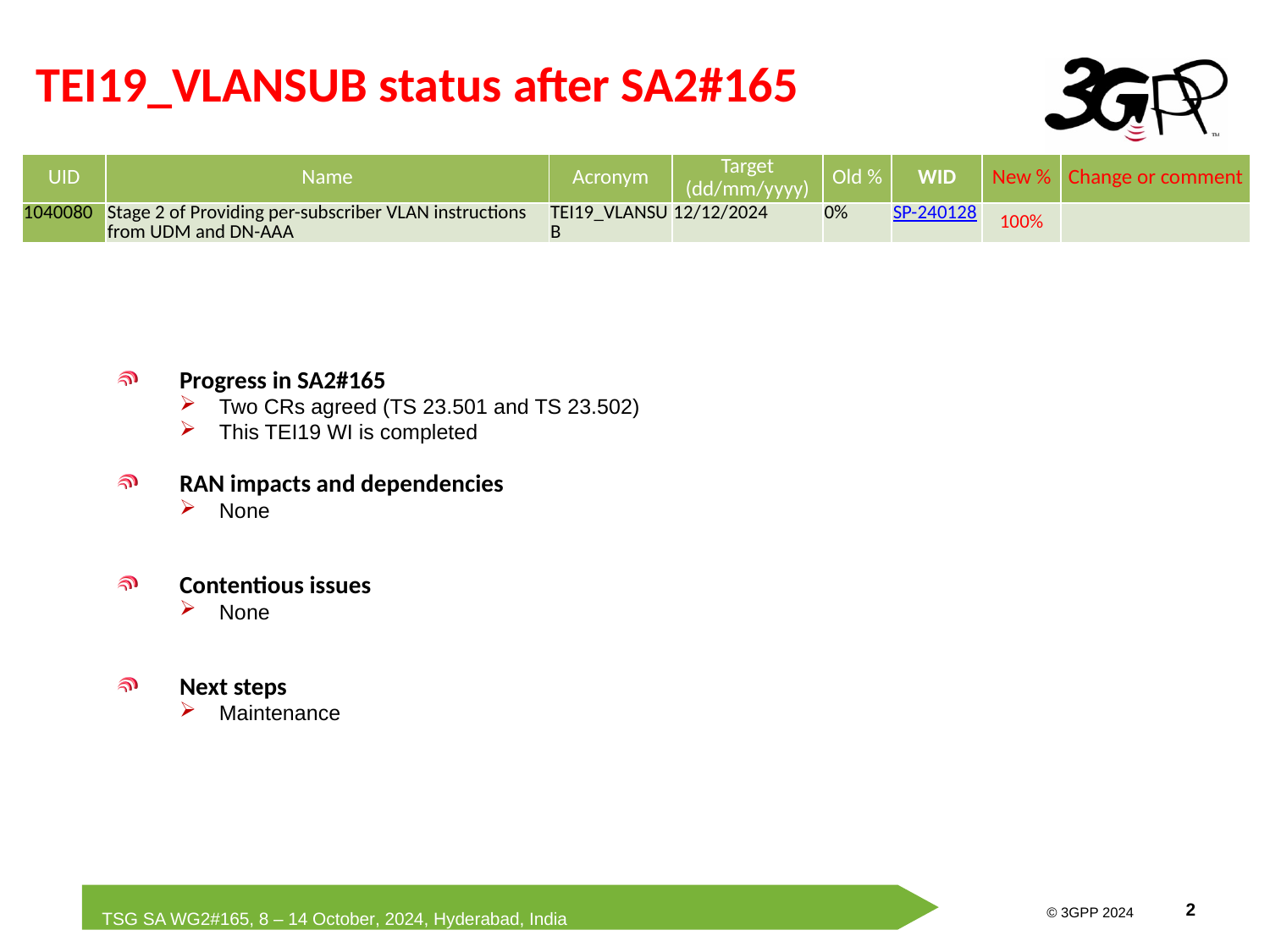

TEI19_VLANSUB status after SA2#165
| UID | Name | Acronym | Target (dd/mm/yyyy) | Old % | WID | New % | Change or comment |
| --- | --- | --- | --- | --- | --- | --- | --- |
| 1040080 | Stage 2 of Providing per-subscriber VLAN instructions from UDM and DN-AAA | TEI19\_VLANSUB | 12/12/2024 | 0% | SP-240128 | 100% |  |
Progress in SA2#165
Two CRs agreed (TS 23.501 and TS 23.502)
This TEI19 WI is completed

RAN impacts and dependencies
None

Contentious issues
None

Next steps
Maintenance